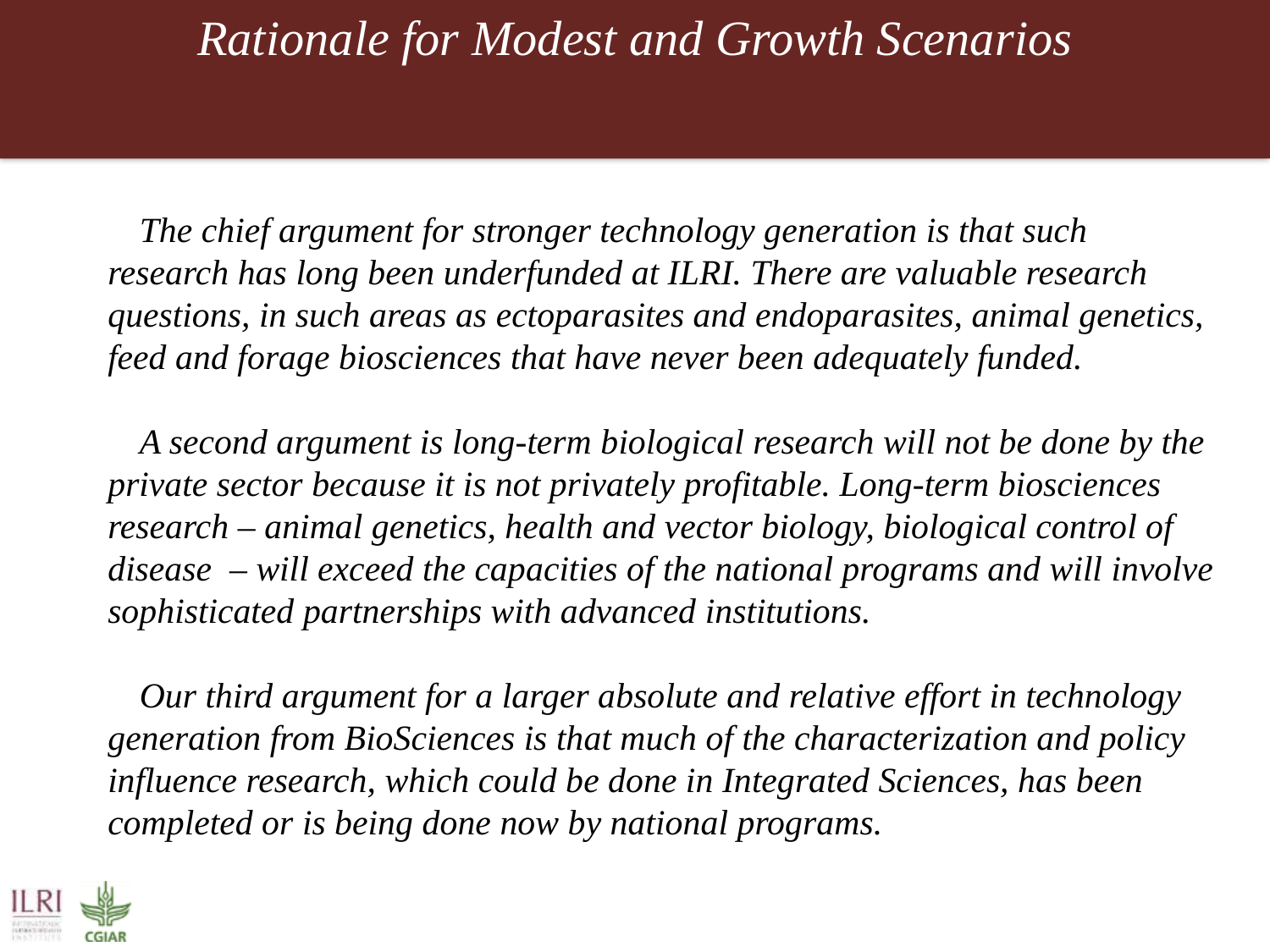

# Rationale for Modest and Growth Scenarios
The chief argument for stronger technology generation is that such research has long been underfunded at ILRI. There are valuable research questions, in such areas as ectoparasites and endoparasites, animal genetics, feed and forage biosciences that have never been adequately funded.
A second argument is long-term biological research will not be done by the private sector because it is not privately profitable. Long-term biosciences research – animal genetics, health and vector biology, biological control of disease  – will exceed the capacities of the national programs and will involve sophisticated partnerships with advanced institutions.
Our third argument for a larger absolute and relative effort in technology generation from BioSciences is that much of the characterization and policy influence research, which could be done in Integrated Sciences, has been completed or is being done now by national programs.